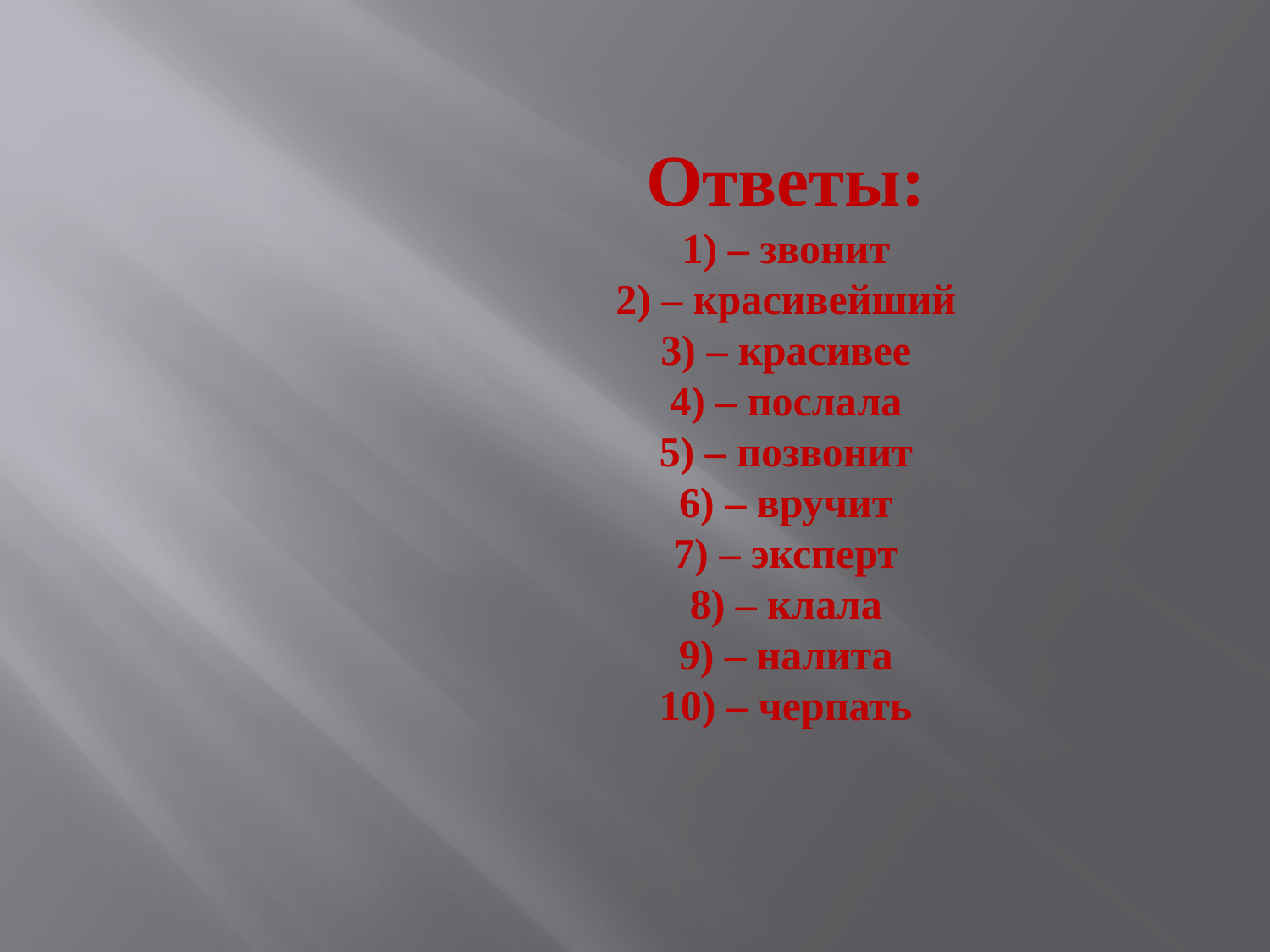

# Ответы: 1) – звонит 2) – красивейший 3) – красивее 4) – послала 5) – позвонит 6) – вручит 7) – эксперт 8) – клала 9) – налита 10) – черпать